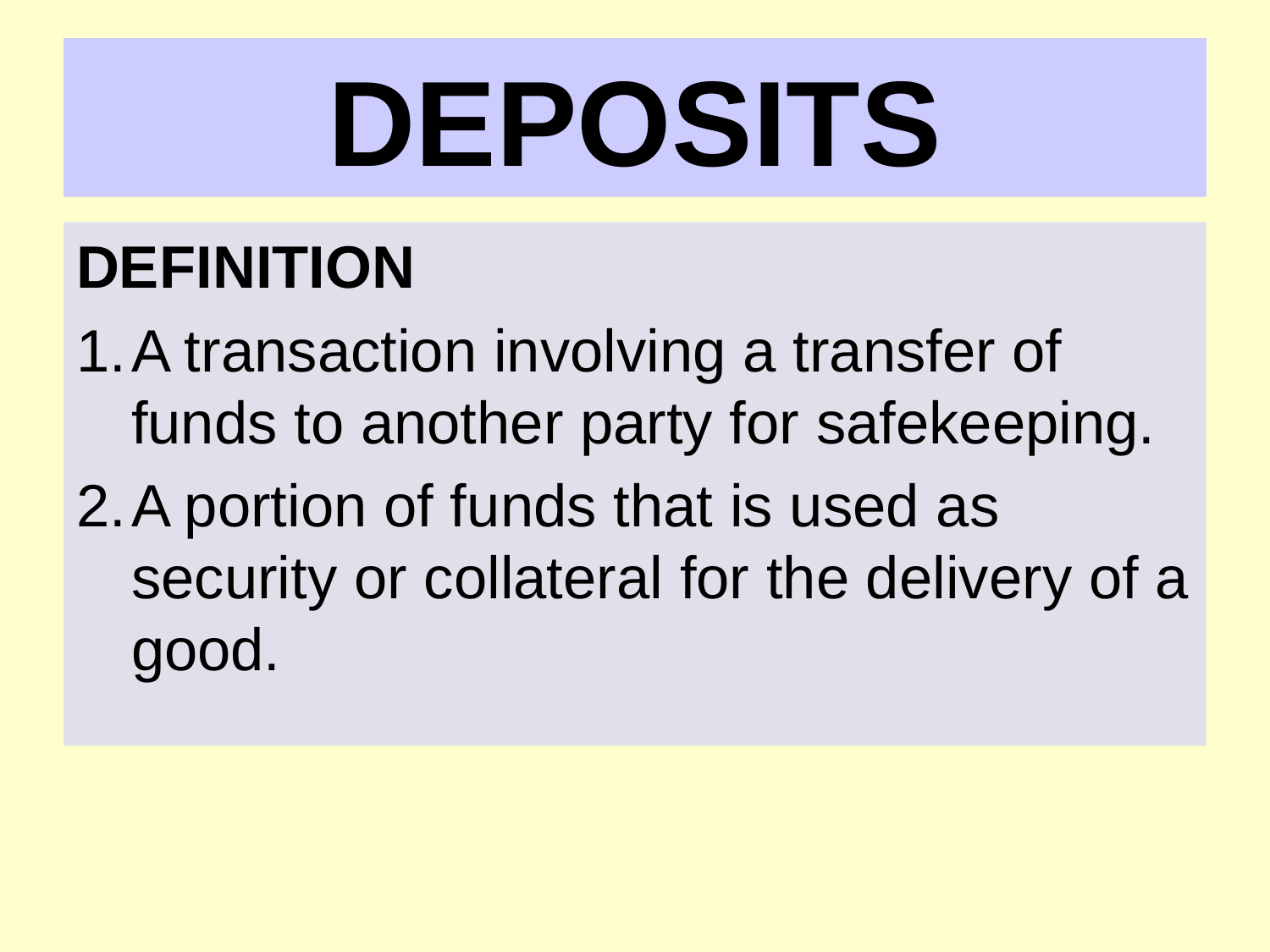

# DEPOSITS
DEFINITION
A transaction involving a transfer of funds to another party for safekeeping.
A portion of funds that is used as security or collateral for the delivery of a good.